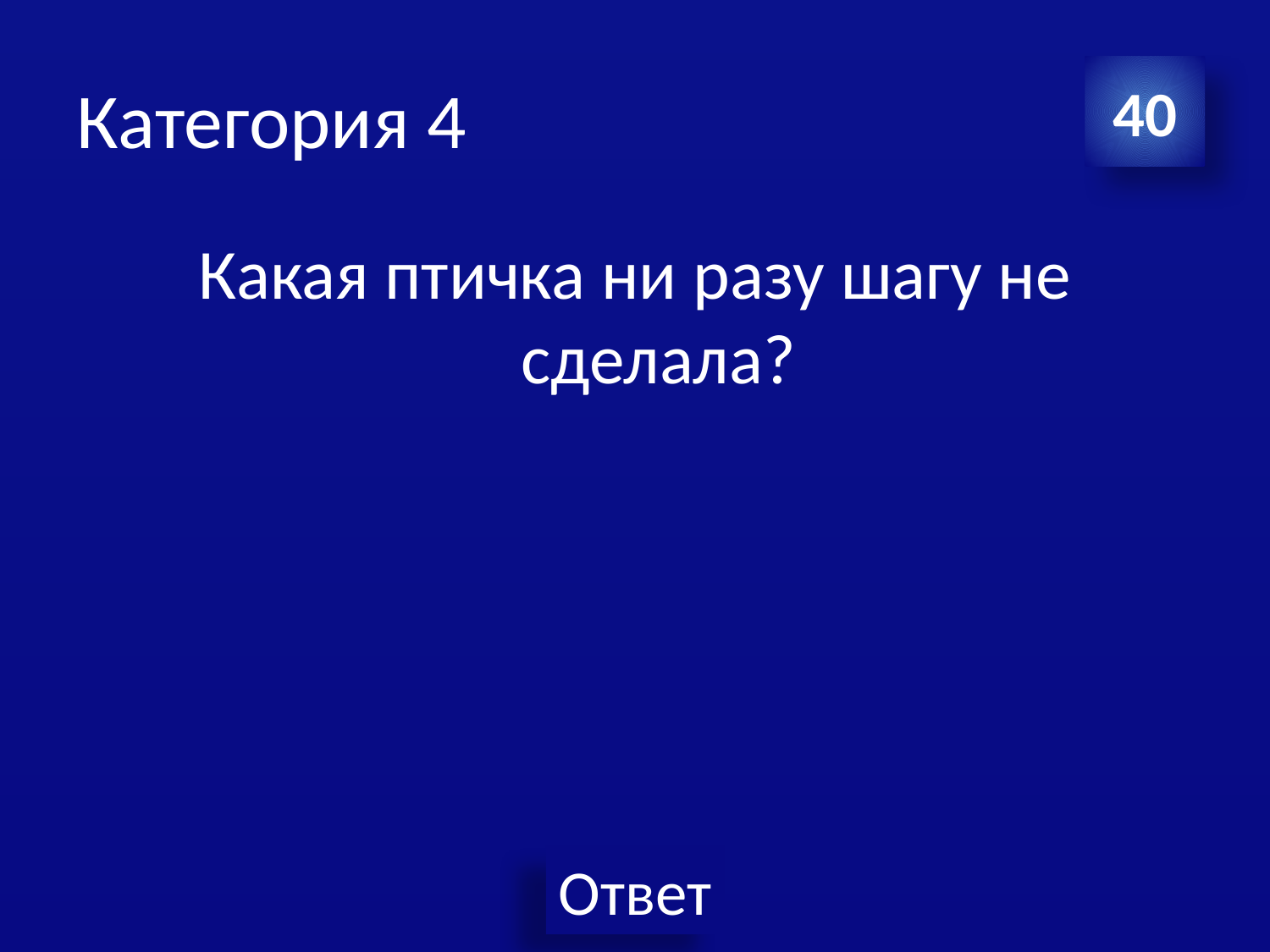

# Категория 4
40
Какая птичка ни разу шагу не сделала?